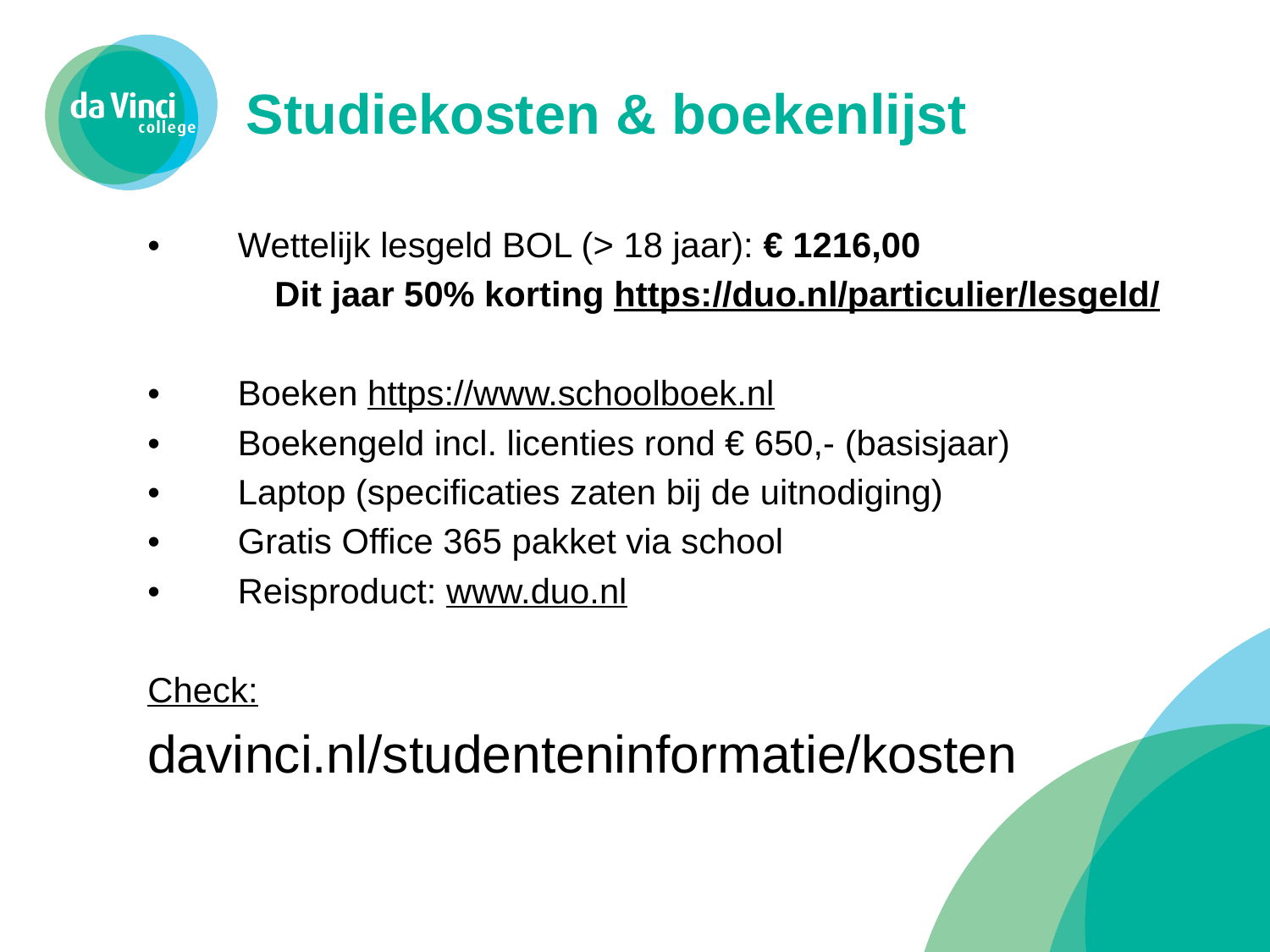

# Studiekosten & boekenlijst
•        Wettelijk lesgeld BOL (> 18 jaar): € 1216,00
	Dit jaar 50% korting https://duo.nl/particulier/lesgeld/

•        Boeken https://www.schoolboek.nl
•        Boekengeld incl. licenties rond € 650,- (basisjaar)
•        Laptop (specificaties zaten bij de uitnodiging)
•        Gratis Office 365 pakket via school
•        Reisproduct: www.duo.nl

Check:
davinci.nl/studenteninformatie/kosten